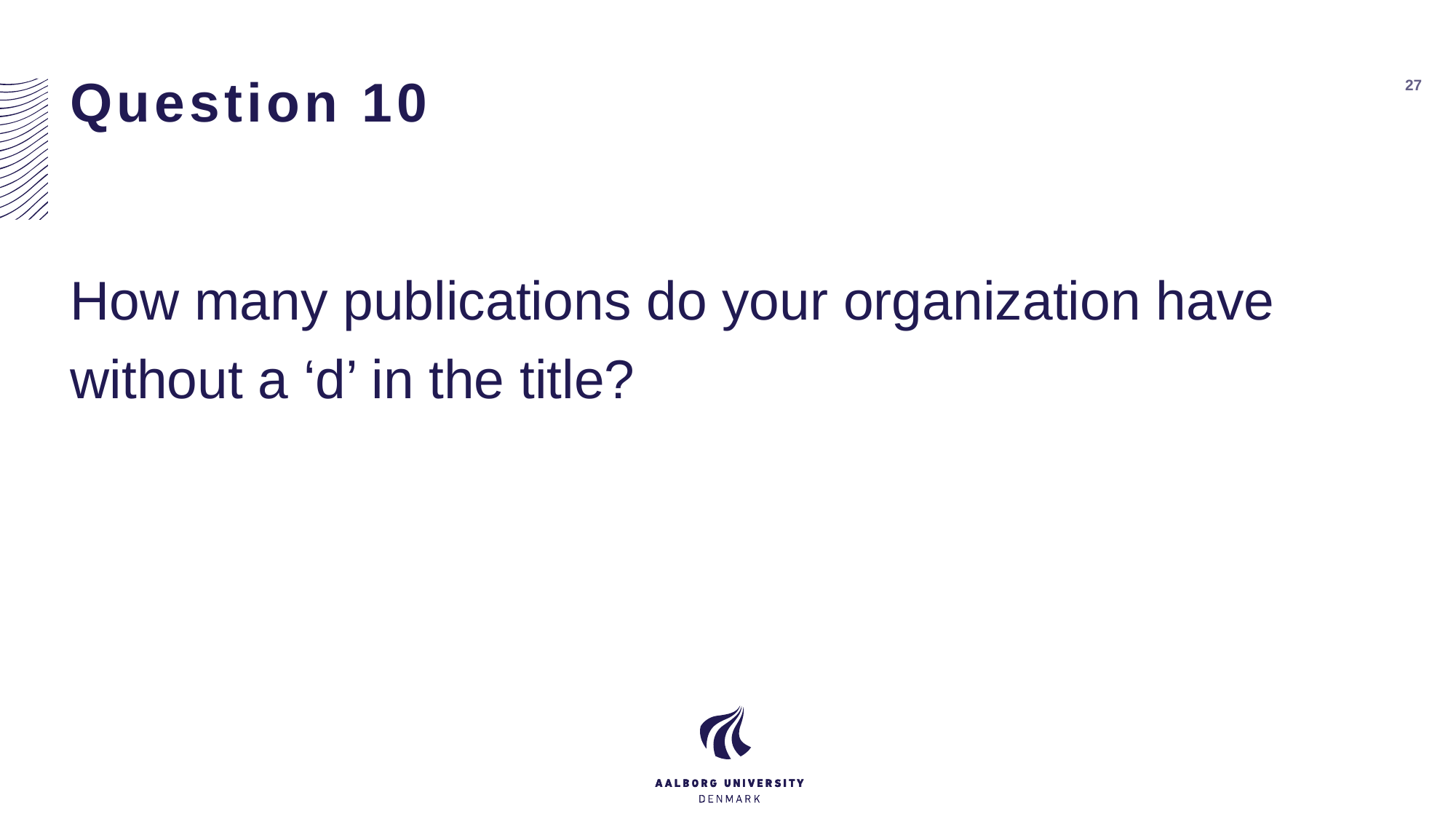

# Question 10
27
How many publications do your organization have without a ‘d’ in the title?